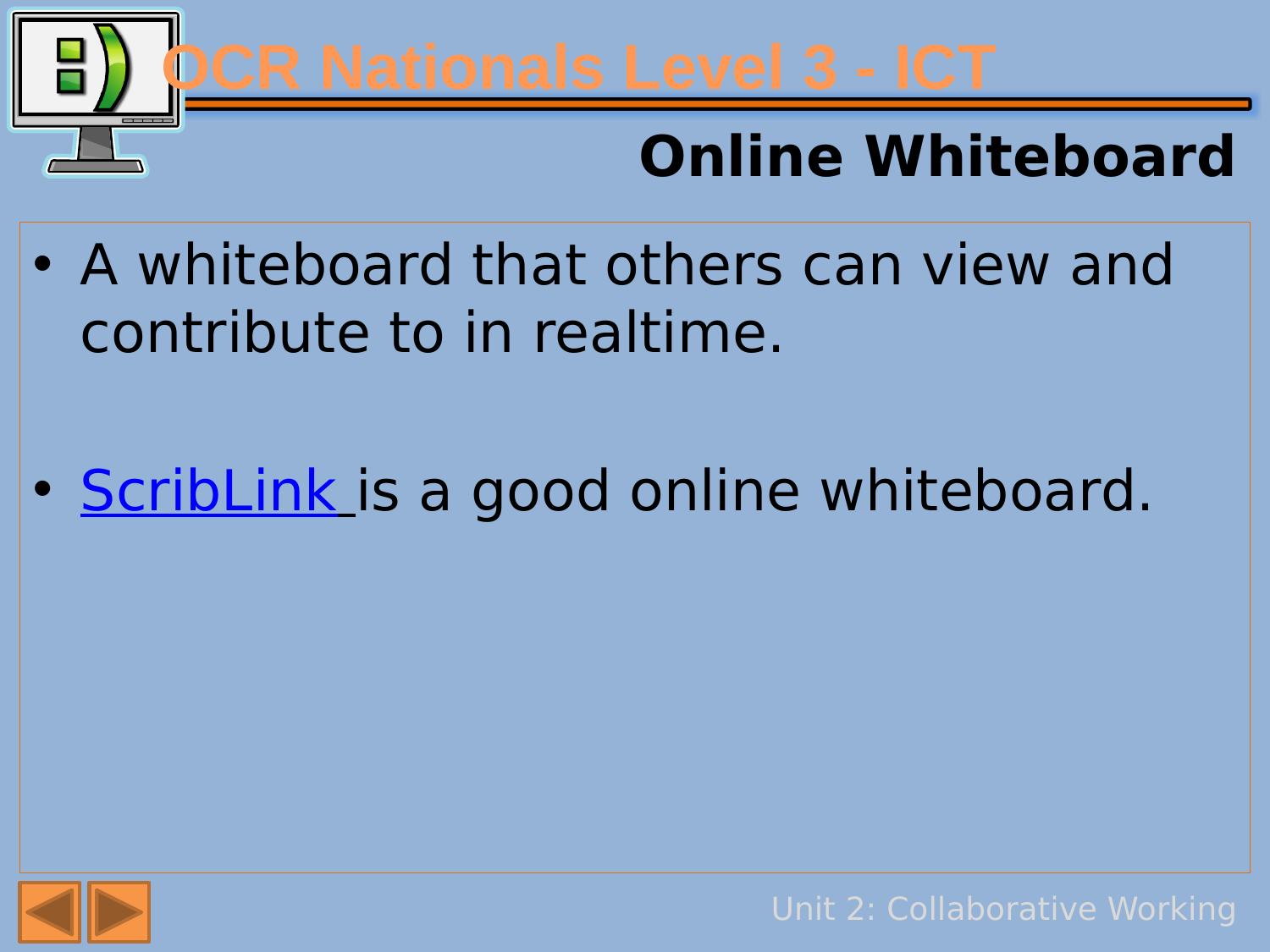

# Online Whiteboard
A whiteboard that others can view and contribute to in realtime.

ScribLink is a good online whiteboard.